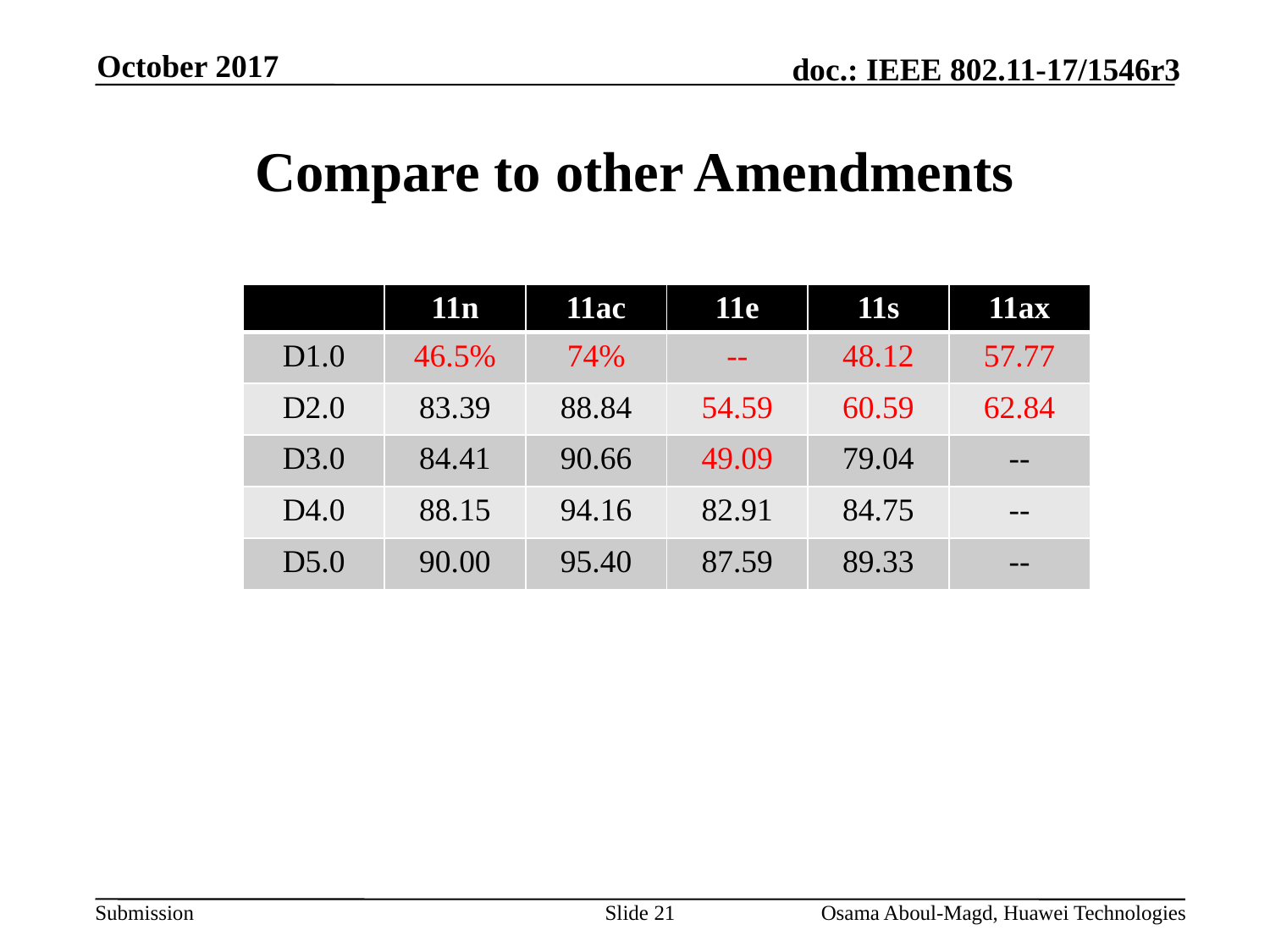

October 2017
# Compare to other Amendments
|  | 11n | 11ac | 11e | 11s | 11ax |
| --- | --- | --- | --- | --- | --- |
| D1.0 | 46.5% | 74% | -- | 48.12 | 57.77 |
| D2.0 | 83.39 | 88.84 | 54.59 | 60.59 | 62.84 |
| D3.0 | 84.41 | 90.66 | 49.09 | 79.04 | -- |
| D4.0 | 88.15 | 94.16 | 82.91 | 84.75 | -- |
| D5.0 | 90.00 | 95.40 | 87.59 | 89.33 | -- |
Slide 21
Osama Aboul-Magd, Huawei Technologies